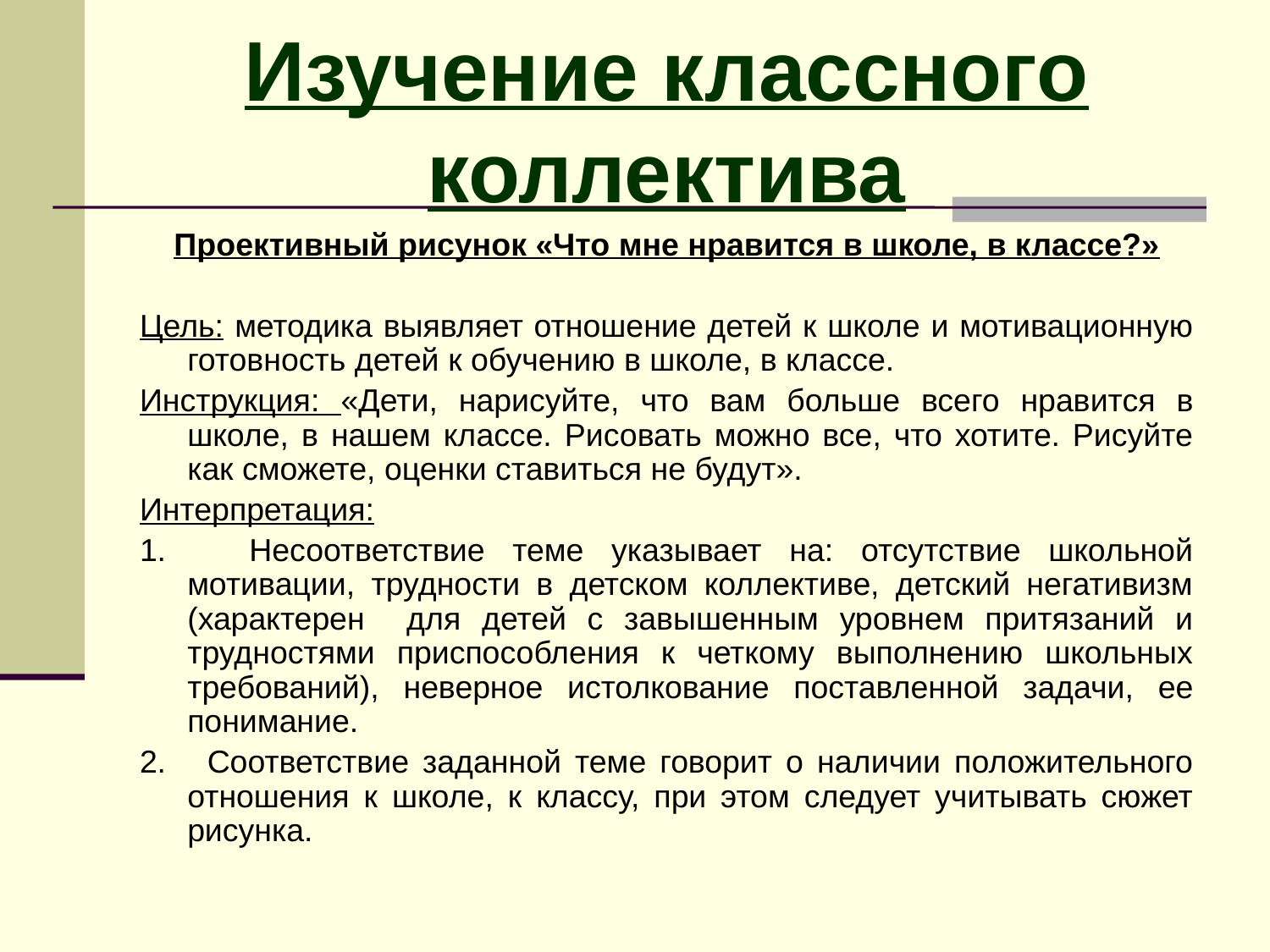

# Изучение классного коллектива
Проективный рисунок «Что мне нравится в школе, в классе?»

Цель: методика выявляет отношение детей к школе и мотивационную готовность детей к обучению в школе, в классе.
Инструкция: «Дети, нарисуйте, что вам больше всего нравится в школе, в нашем классе. Рисовать можно все, что хотите. Рисуйте как сможете, оценки ставиться не будут».
Интерпретация:
1.   Несоответствие теме указывает на: отсутствие школьной мотивации, трудности в детском коллективе, детский негативизм (характерен  для детей с завышенным уровнем притязаний и трудностями приспособления к четкому выполнению школьных требований), неверное истолкование поставленной задачи, ее понимание.
2.   Соответствие заданной теме говорит о наличии положительного отношения к школе, к классу, при этом следует учитывать сюжет рисунка.